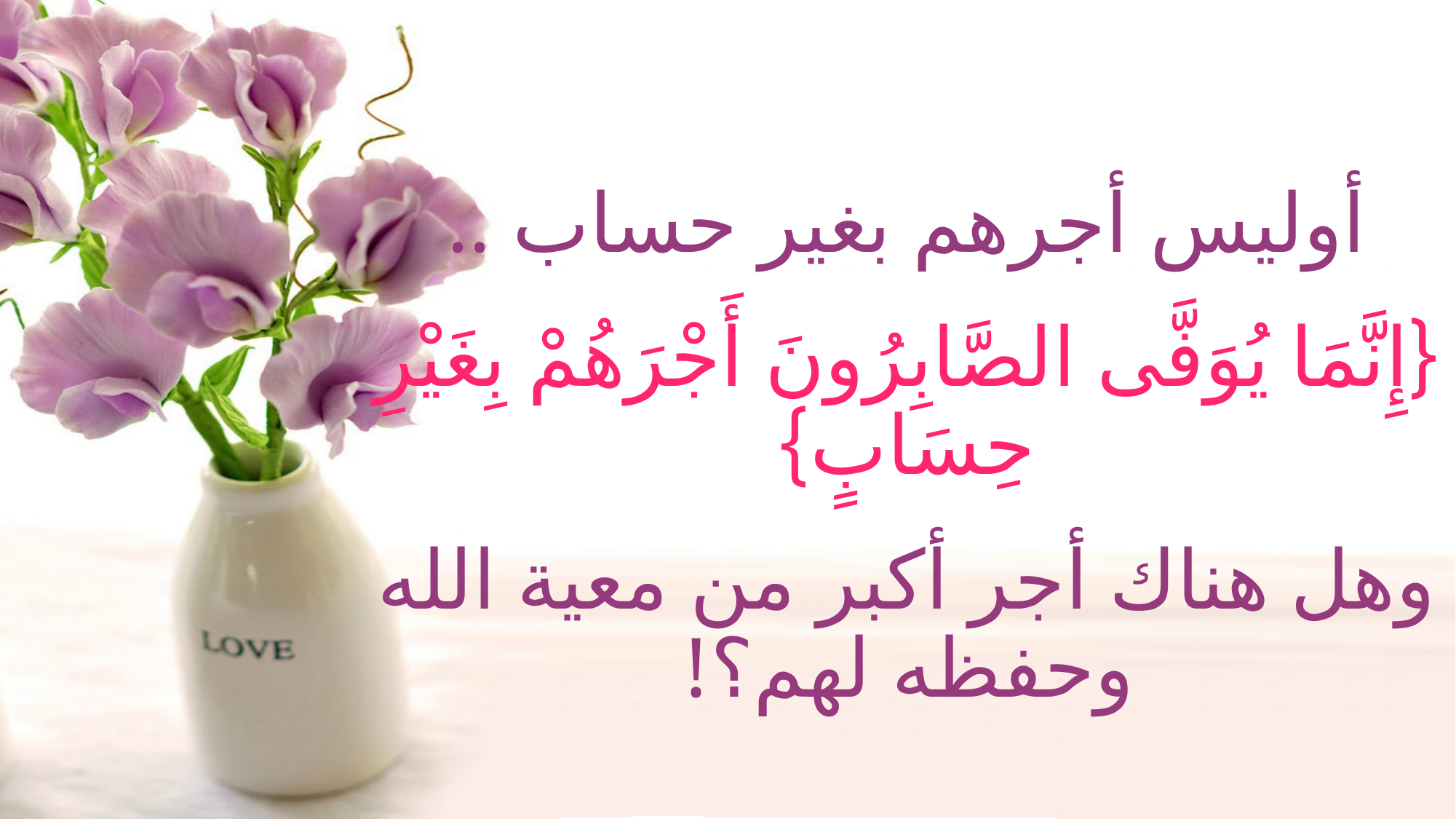

# أوليس أجرهم بغير حساب .. {إِنَّمَا يُوَفَّى الصَّابِرُونَ أَجْرَهُمْ بِغَيْرِ حِسَابٍ} وهل هناك أجر أكبر من معية الله وحفظه لهم؟!